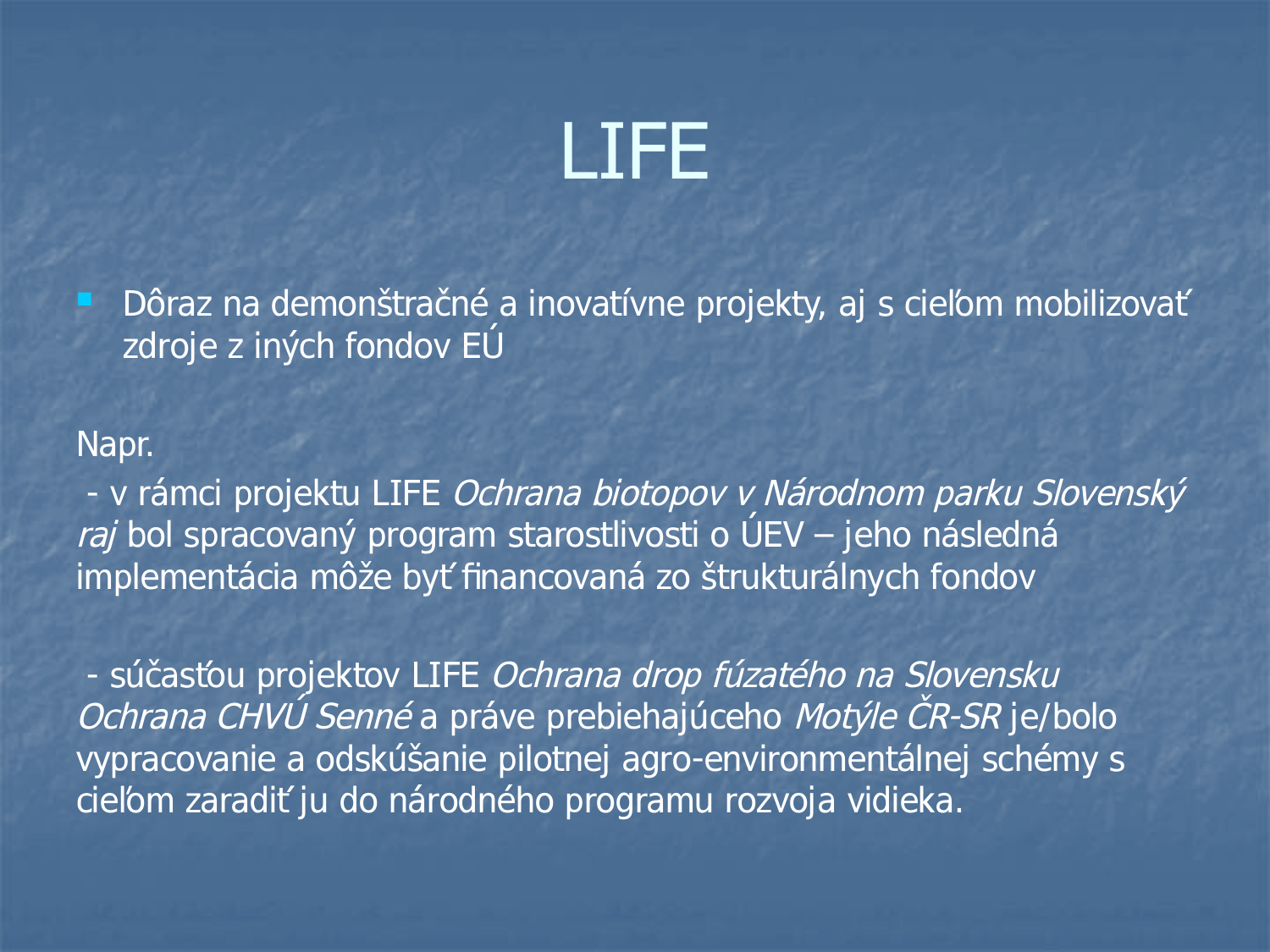

# LIFE
Dôraz na demonštračné a inovatívne projekty, aj s cieľom mobilizovať zdroje z iných fondov EÚ

Napr.
 - v rámci projektu LIFE Ochrana biotopov v Národnom parku Slovenský raj bol spracovaný program starostlivosti o ÚEV – jeho následná implementácia môže byť financovaná zo štrukturálnych fondov

 - súčasťou projektov LIFE Ochrana drop fúzatého na Slovensku Ochrana CHVÚ Senné a práve prebiehajúceho Motýle ČR-SR je/bolo vypracovanie a odskúšanie pilotnej agro-environmentálnej schémy s cieľom zaradiť ju do národného programu rozvoja vidieka.